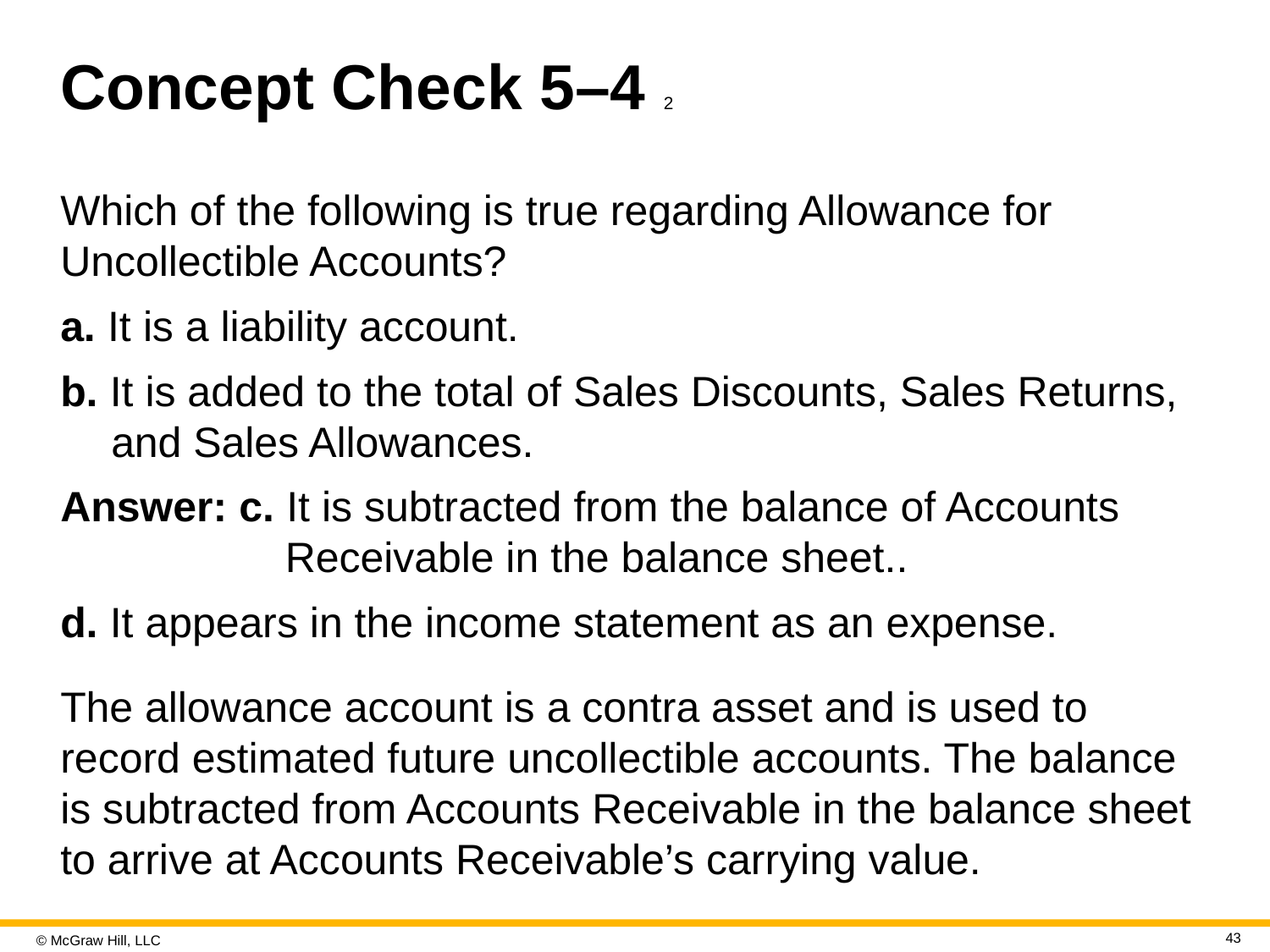

# Concept Check 5–4 2
Which of the following is true regarding Allowance for Uncollectible Accounts?
a. It is a liability account.
b. It is added to the total of Sales Discounts, Sales Returns, and Sales Allowances.
Answer: c. It is subtracted from the balance of Accounts Receivable in the balance sheet..
d. It appears in the income statement as an expense.
The allowance account is a contra asset and is used to record estimated future uncollectible accounts. The balance is subtracted from Accounts Receivable in the balance sheet to arrive at Accounts Receivable’s carrying value.
43